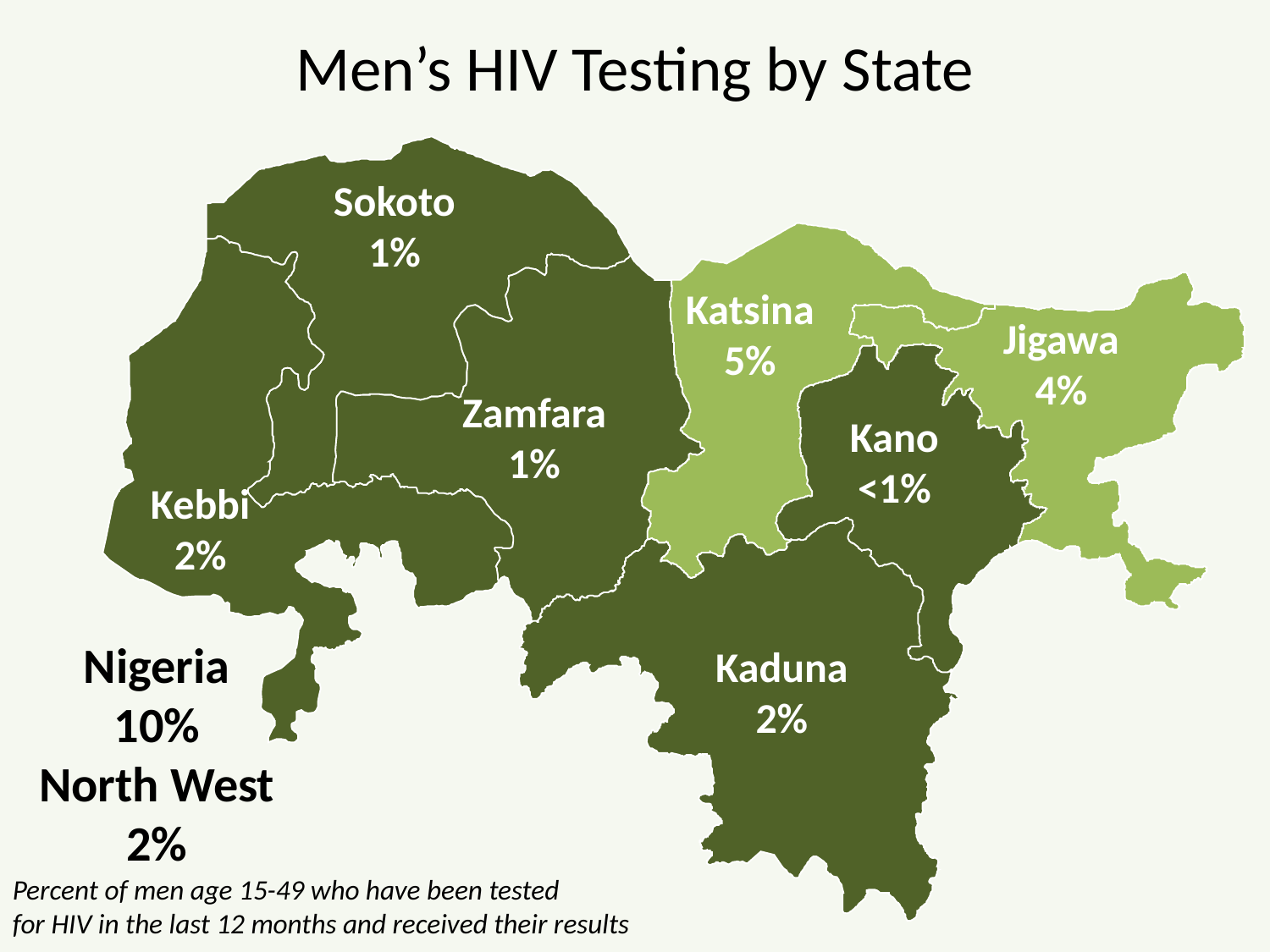

# Men’s HIV Testing by State

Sokoto
1%
Katsina
5%
Jigawa
4%
Zamfara
1%
Kano
<1%
Kebbi
2%
Nigeria
10%
North West
2%

Kaduna
2%
Percent of men age 15-49 who have been tested
for HIV in the last 12 months and received their results